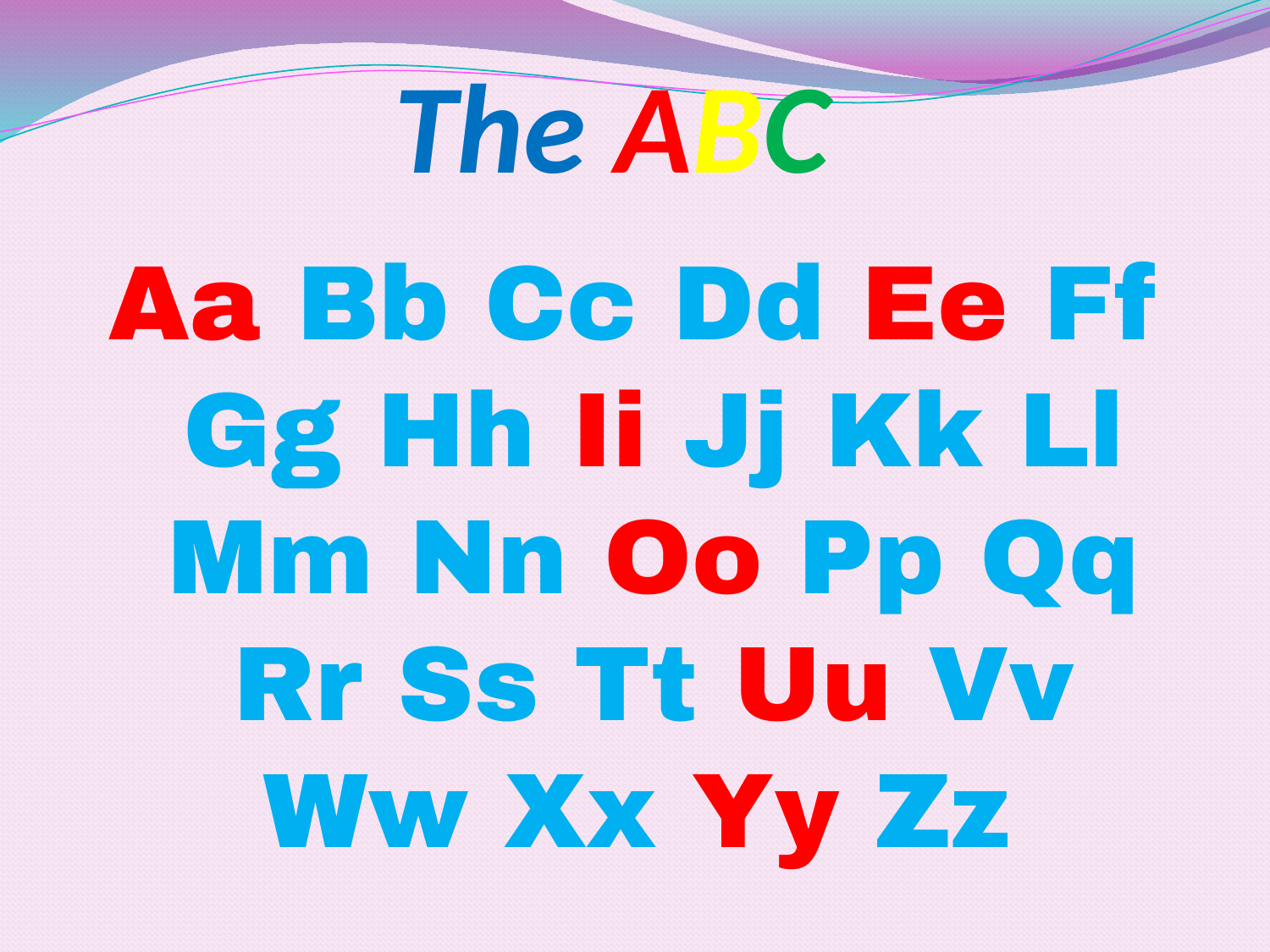

# The ABC
Aa Bb Cc Dd Ee Ff Gg Hh Ii Jj Kk Ll Mm Nn Oo Pp Qq Rr Ss Tt Uu Vv Ww Xx Yy Zz